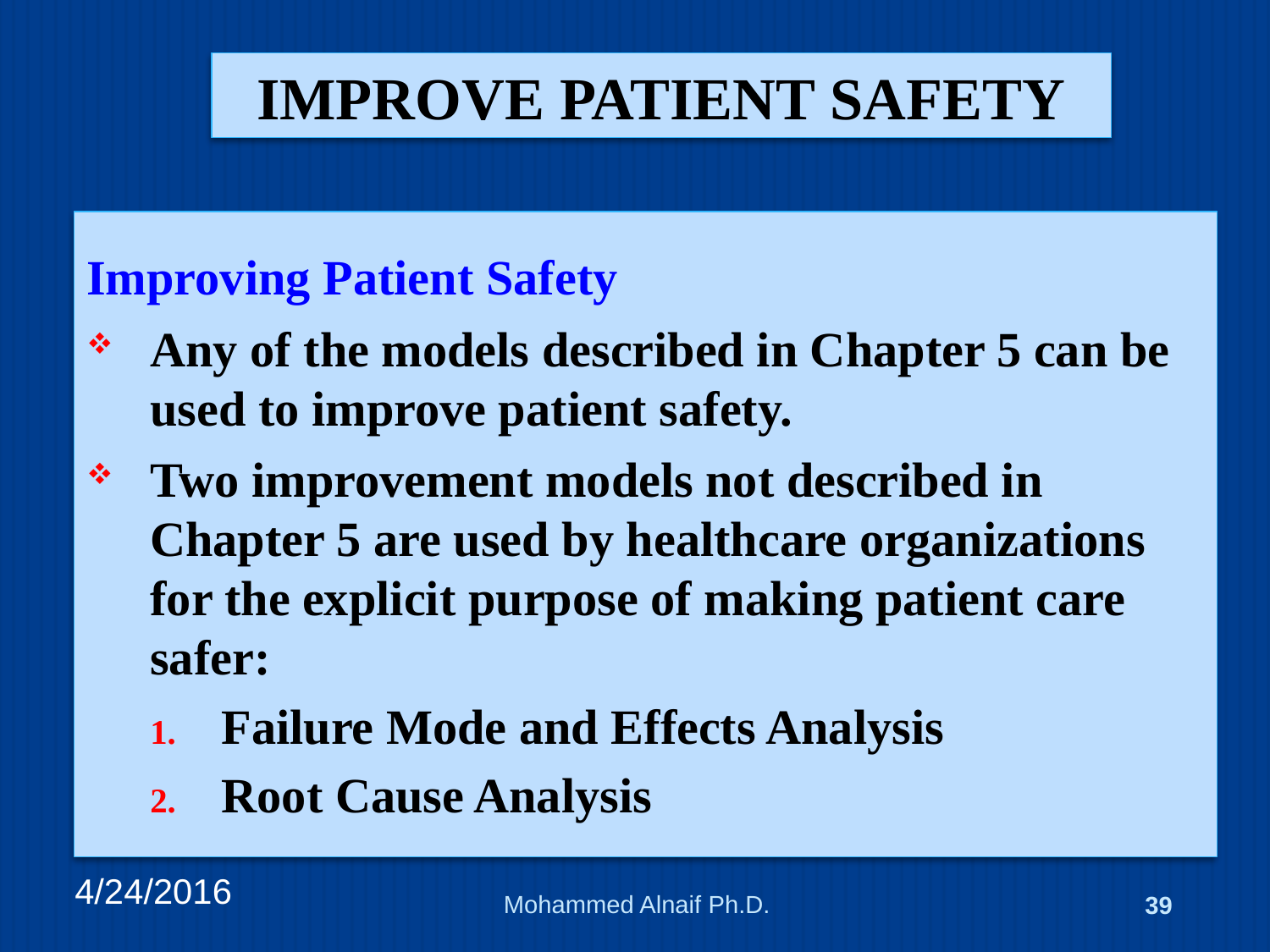

# improve patient safety
Improving Patient Safety
Any of the models described in Chapter 5 can be used to improve patient safety.
Two improvement models not described in Chapter 5 are used by healthcare organizations for the explicit purpose of making patient care safer:
Failure Mode and Effects Analysis
Root Cause Analysis
4/24/2016
Mohammed Alnaif Ph.D.
39